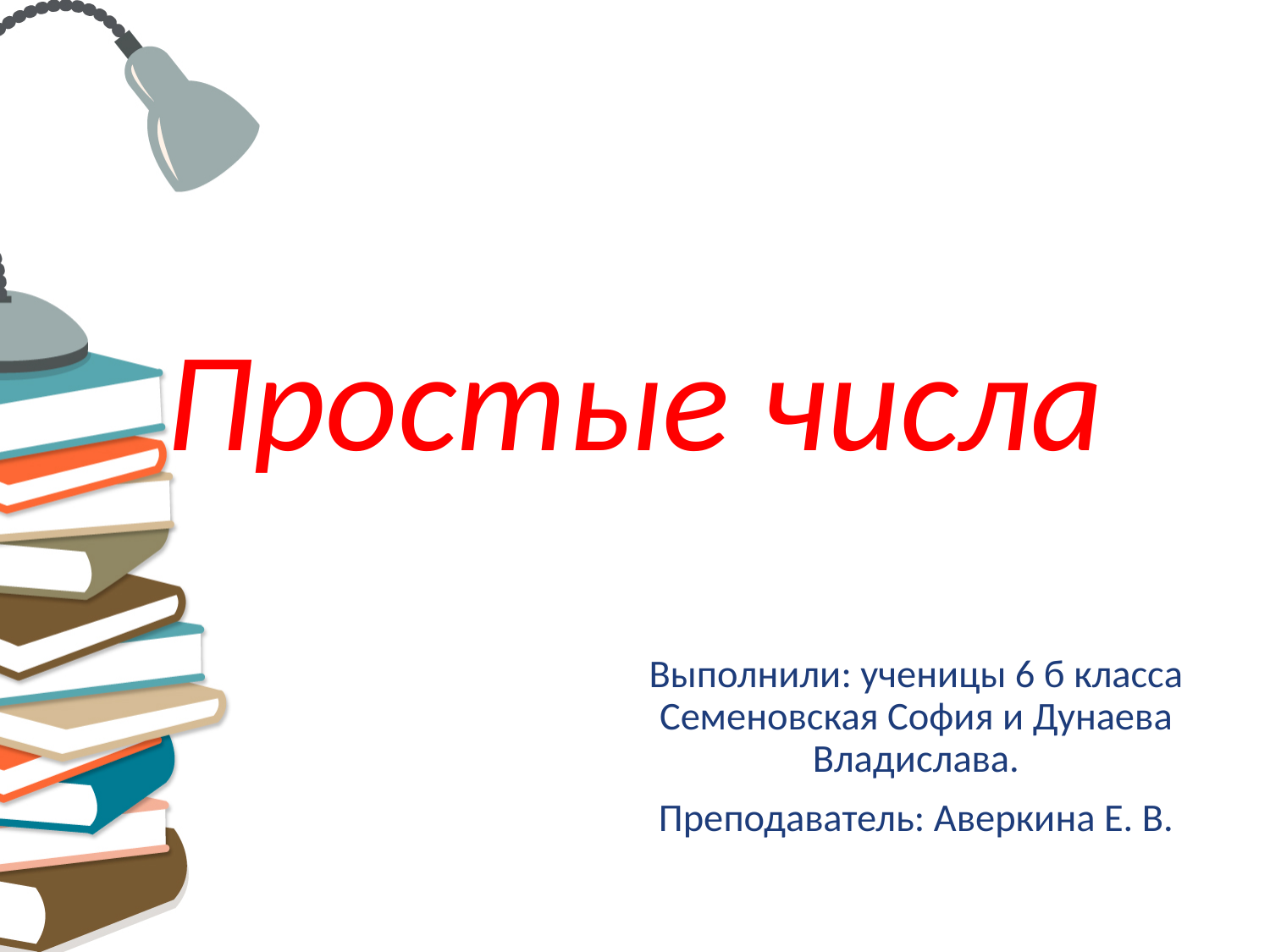

# Простые числа
Выполнили: ученицы 6 б класса Семеновская София и Дунаева Владислава.
Преподаватель: Аверкина Е. В.